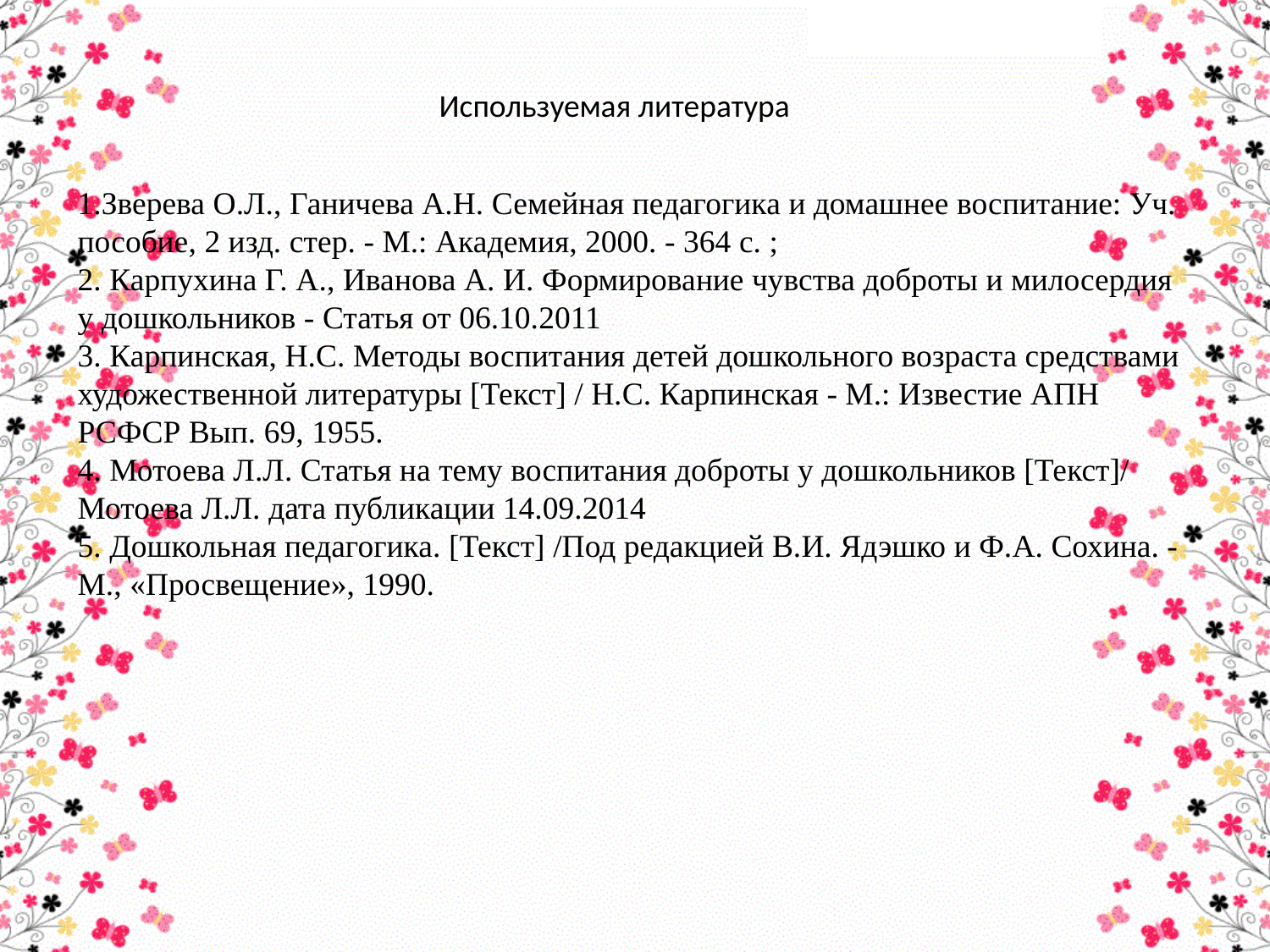

Используемая литература
# 1.Зверева О.Л., Ганичева А.Н. Семейная педагогика и домашнее воспитание: Уч. пособие, 2 изд. стер. - М.: Академия, 2000. - 364 с. ; 2. Карпухина Г. А., Иванова А. И. Формирование чувства доброты и милосердия у дошкольников - Статья от 06.10.2011 3. Карпинская, Н.С. Методы воспитания детей дошкольного возраста средствами художественной литературы [Текст] / Н.С. Карпинская - М.: Известие АПН РСФСР Вып. 69, 1955. 4. Мотоева Л.Л. Статья на тему воспитания доброты у дошкольников [Текст]/ Мотоева Л.Л. дата публикации 14.09.2014 5. Дошкольная педагогика. [Текст] /Под редакцией В.И. Ядэшко и Ф.А. Сохина. - М., «Просвещение», 1990.